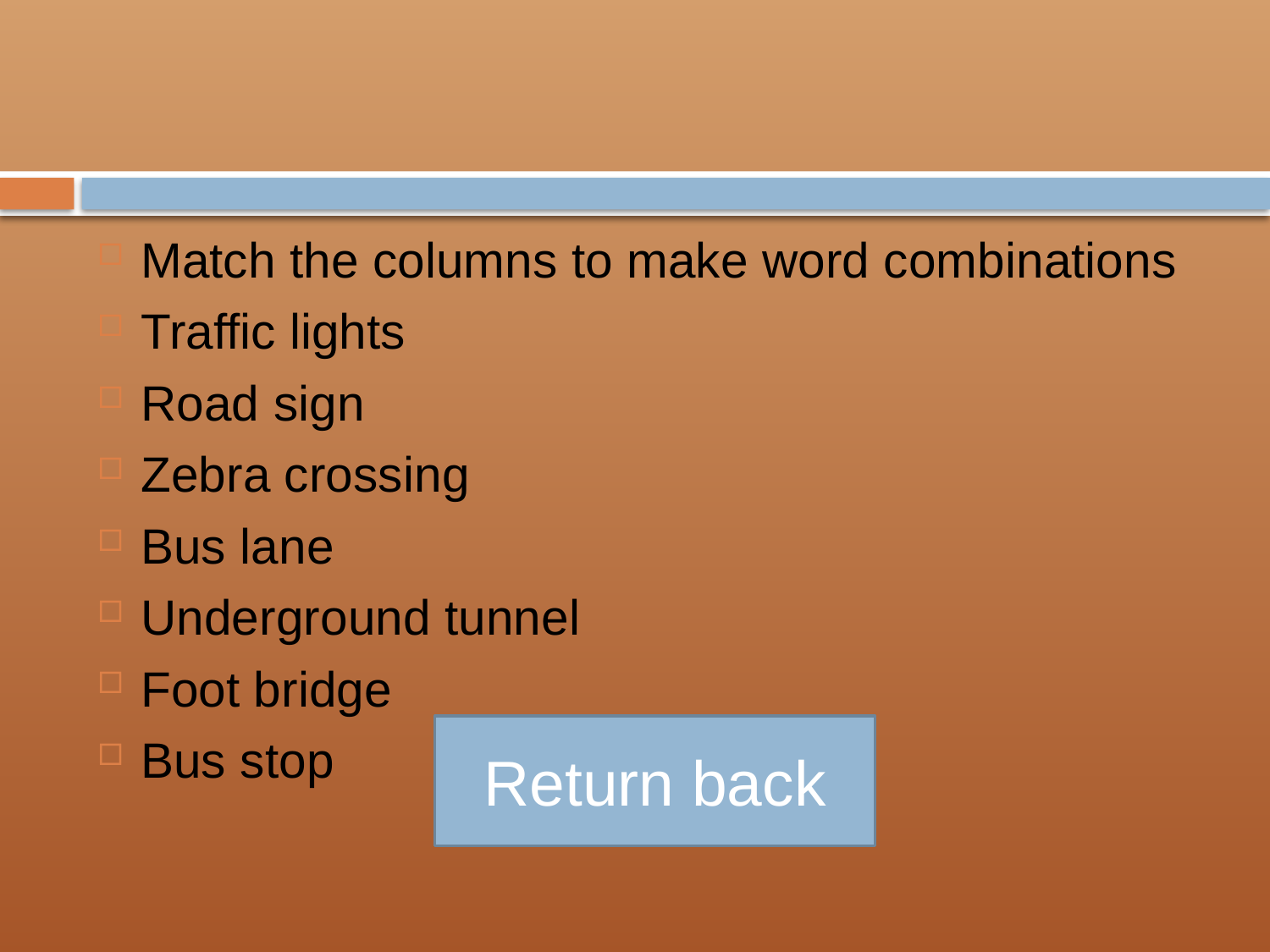

#
Match the columns to make word combinations
Traffic lights
Road sign
Zebra crossing
Bus lane
Underground tunnel
Foot bridge
Bus stop
Return back